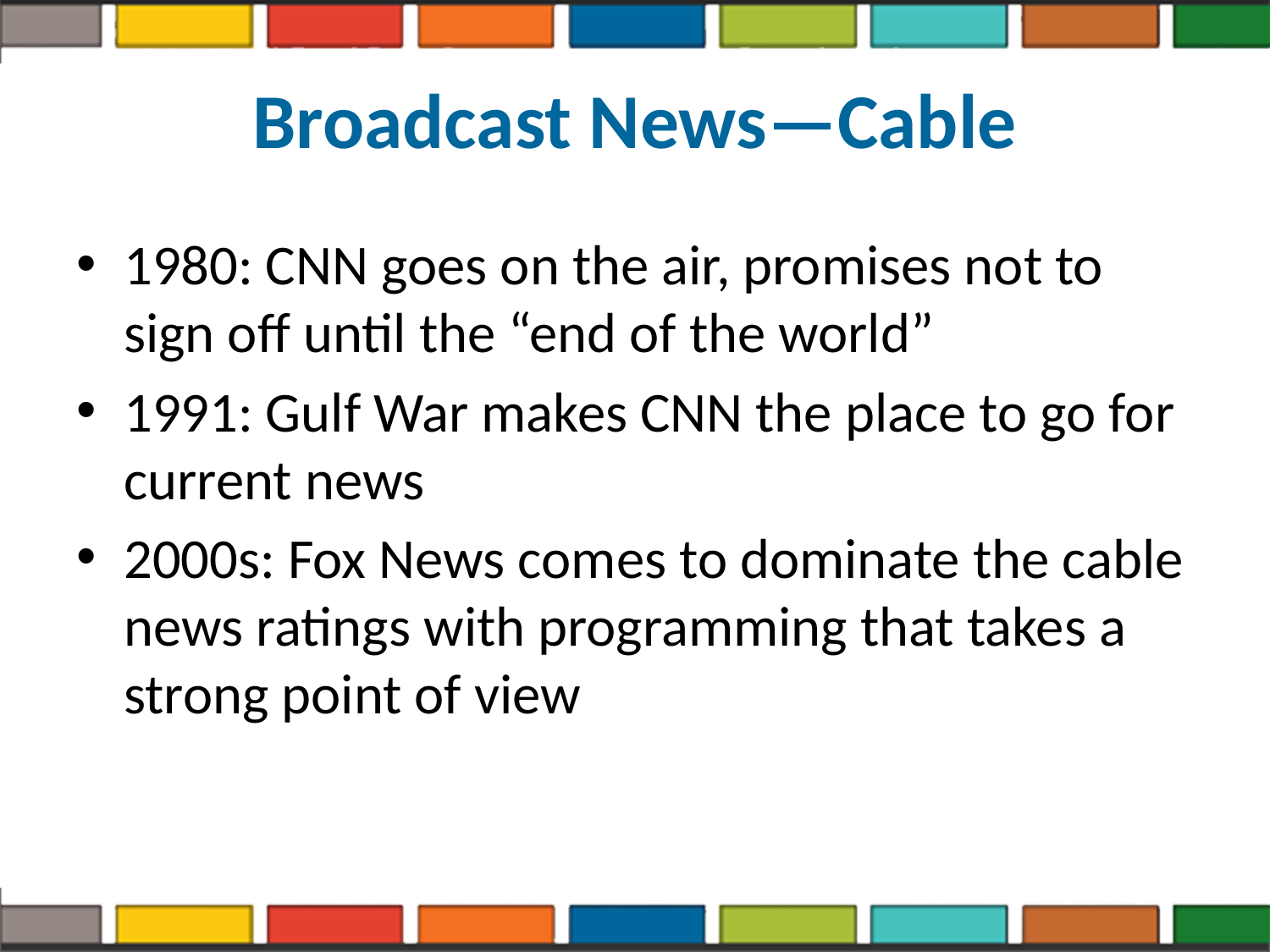

# Broadcast News—Cable
1980: CNN goes on the air, promises not to sign off until the “end of the world”
1991: Gulf War makes CNN the place to go for current news
2000s: Fox News comes to dominate the cable news ratings with programming that takes a strong point of view